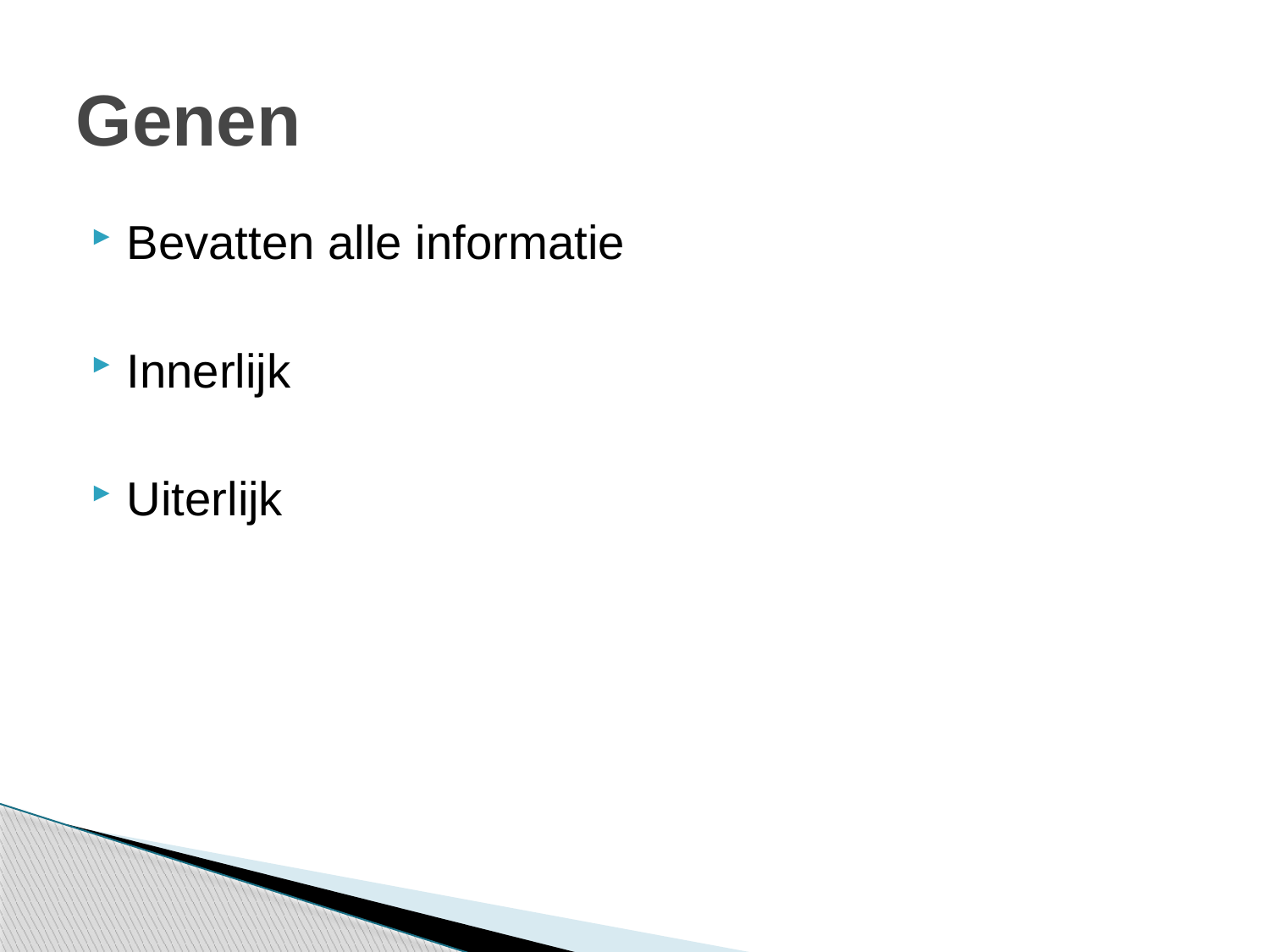

# Genen
Bevatten alle informatie

Innerlijk

Uiterlijk